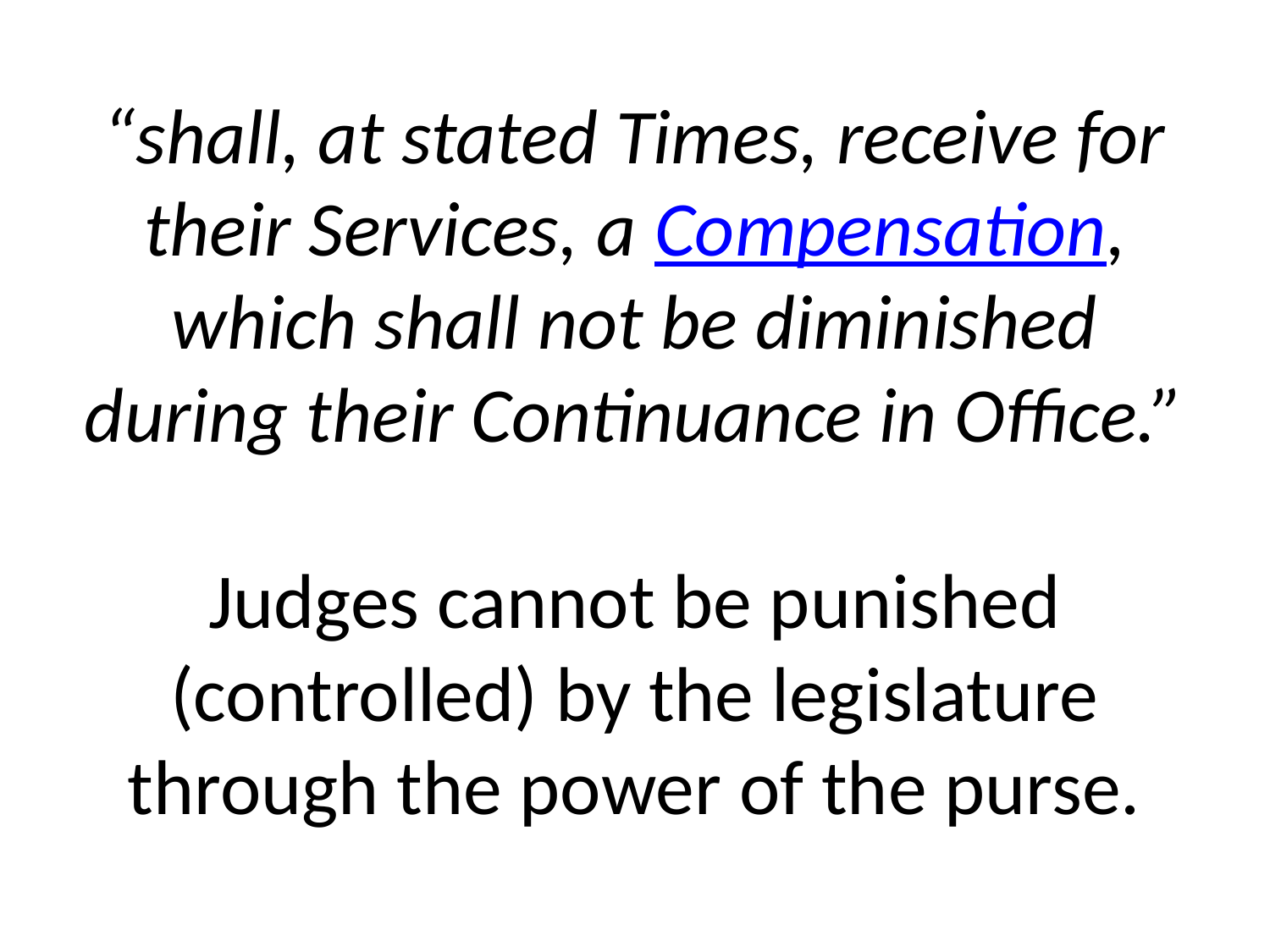

# “shall, at stated Times, receive for their Services, a Compensation, which shall not be diminished during their Continuance in Office.” Judges cannot be punished (controlled) by the legislature through the power of the purse.